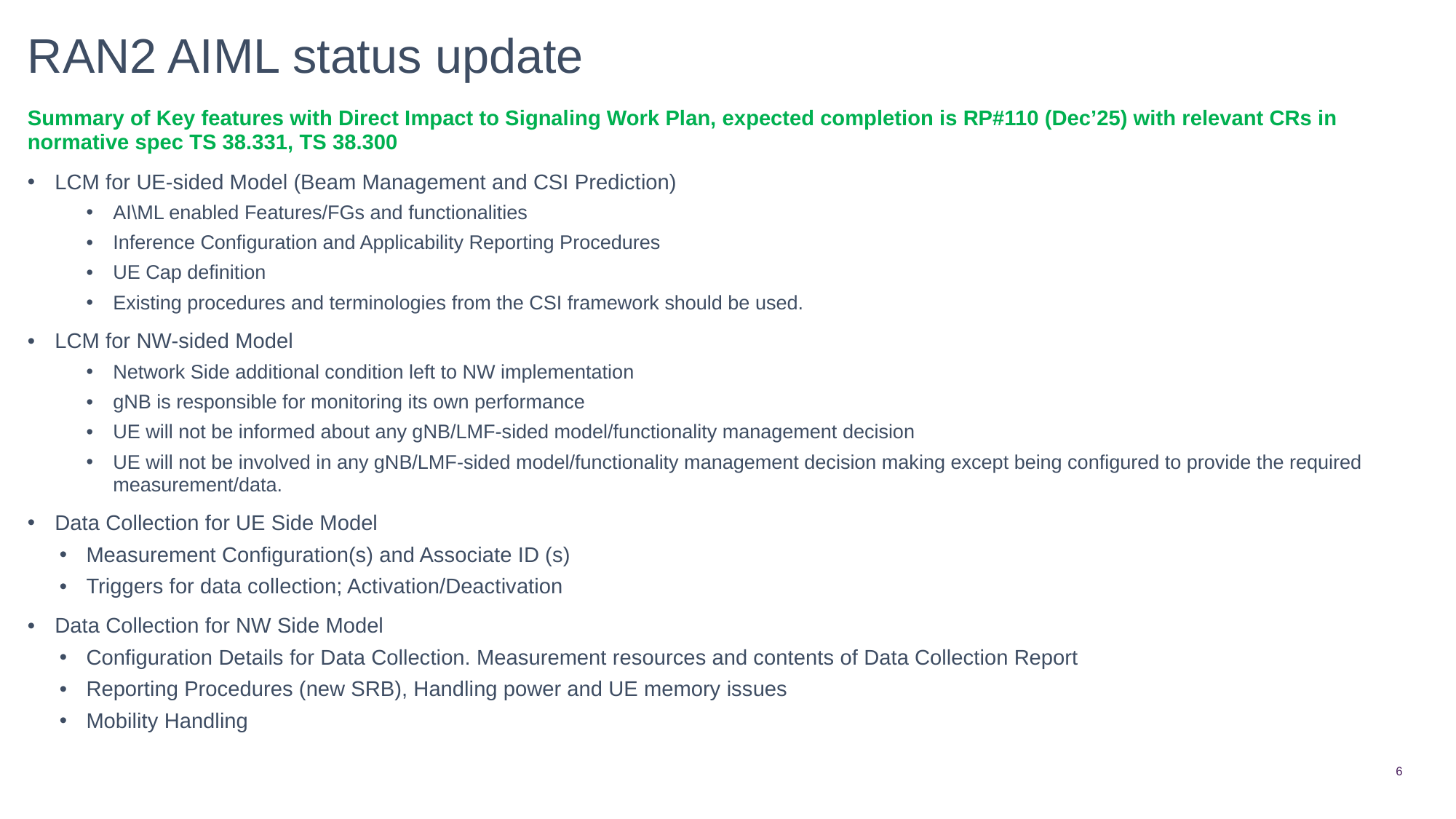

RAN2 AIML status update
Summary of Key features with Direct Impact to Signaling Work Plan, expected completion is RP#110 (Dec’25) with relevant CRs in normative spec TS 38.331, TS 38.300
LCM for UE-sided Model (Beam Management and CSI Prediction)
AI\ML enabled Features/FGs and functionalities
Inference Configuration and Applicability Reporting Procedures
UE Cap definition
Existing procedures and terminologies from the CSI framework should be used.
LCM for NW-sided Model
Network Side additional condition left to NW implementation
gNB is responsible for monitoring its own performance
UE will not be informed about any gNB/LMF-sided model/functionality management decision
UE will not be involved in any gNB/LMF-sided model/functionality management decision making except being configured to provide the required measurement/data.
Data Collection for UE Side Model
Measurement Configuration(s) and Associate ID (s)
Triggers for data collection; Activation/Deactivation
Data Collection for NW Side Model
Configuration Details for Data Collection. Measurement resources and contents of Data Collection Report
Reporting Procedures (new SRB), Handling power and UE memory issues
Mobility Handling